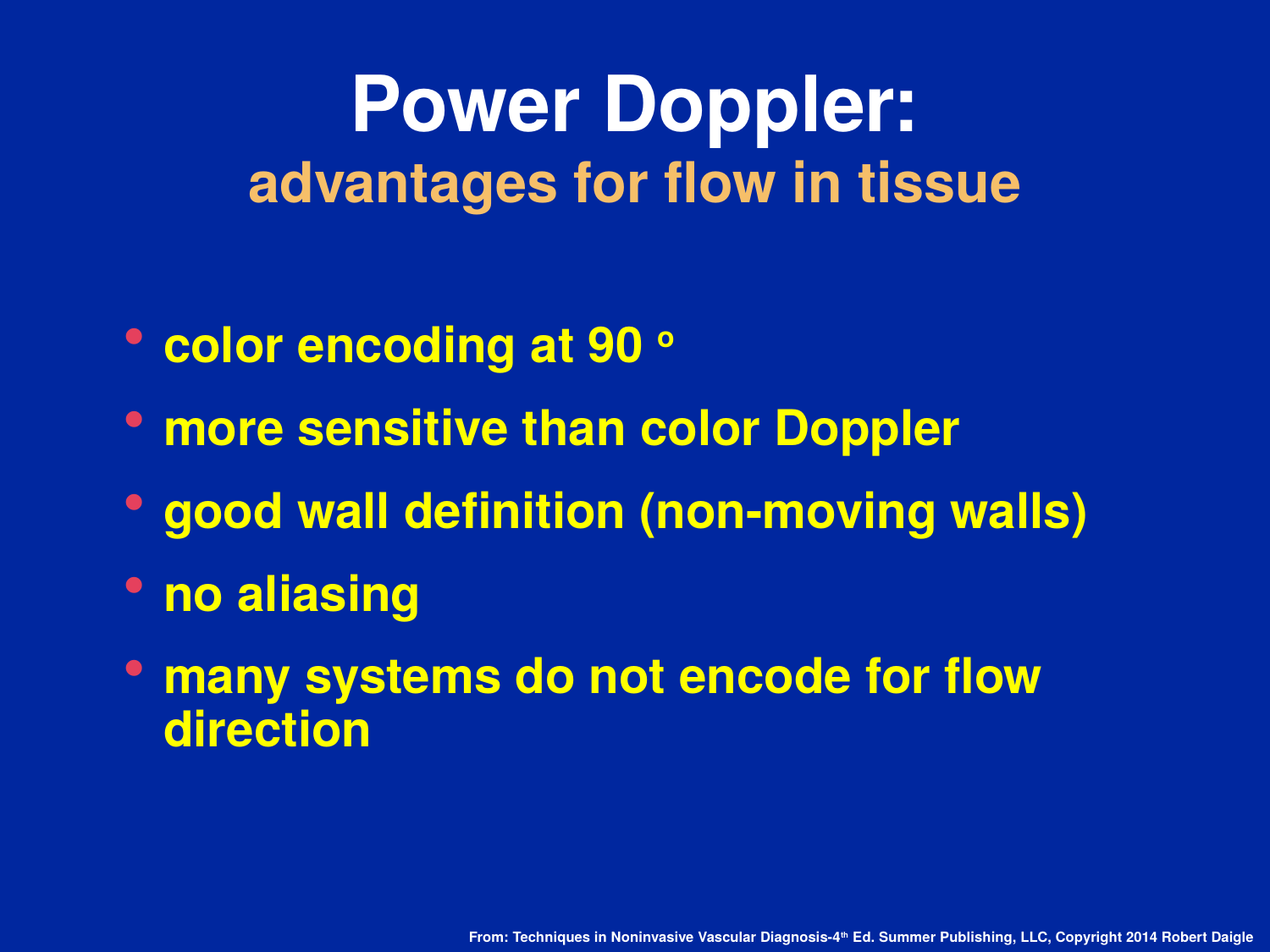

# Power Doppler: advantages for flow in tissue
color encoding at 90 o
more sensitive than color Doppler
good wall definition (non-moving walls)
no aliasing
many systems do not encode for flow direction